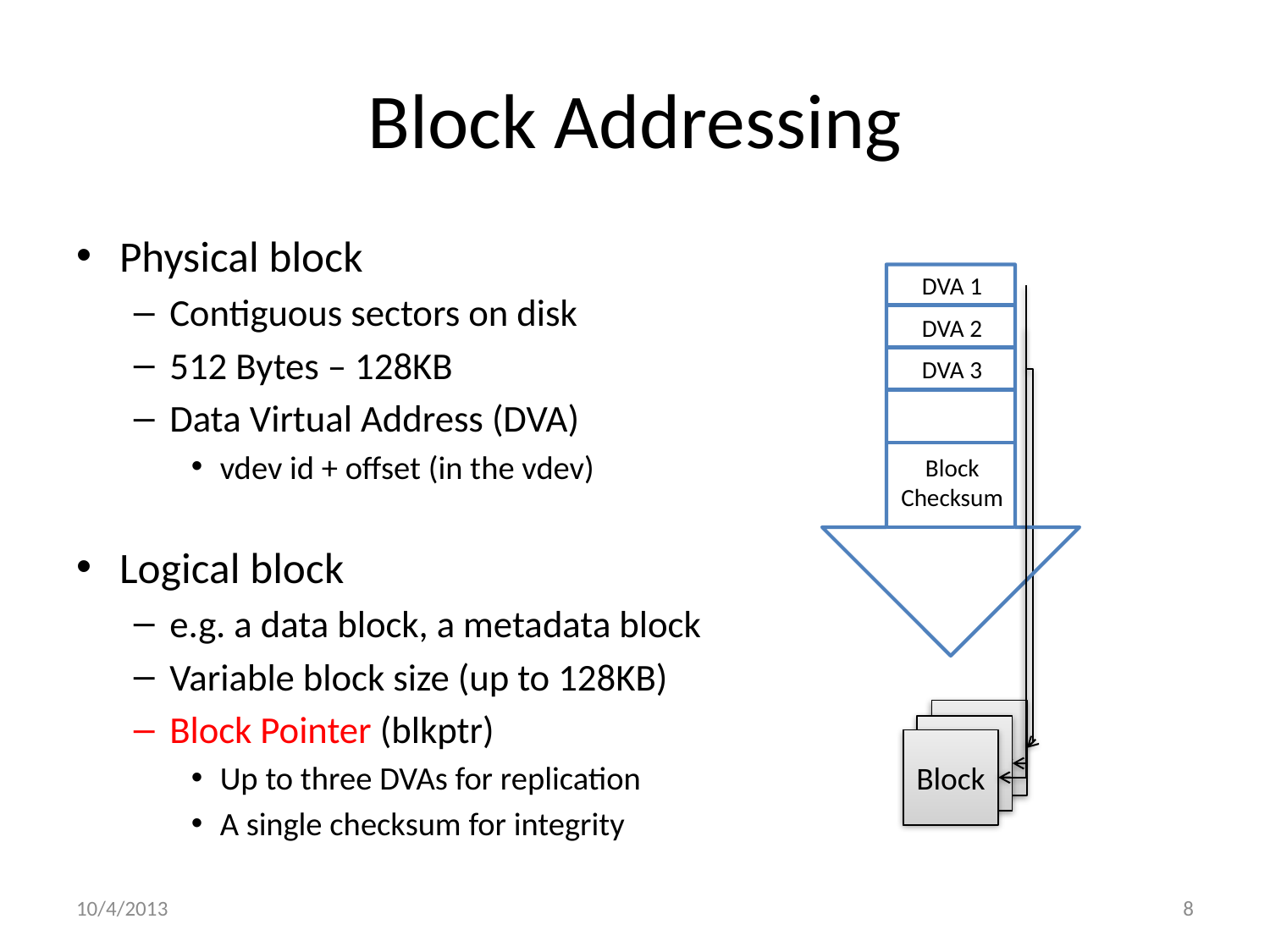

# Block Addressing
Physical block
Contiguous sectors on disk
512 Bytes – 128KB
Data Virtual Address (DVA)
vdev id + offset (in the vdev)

Logical block
e.g. a data block, a metadata block
Variable block size (up to 128KB)
Block Pointer (blkptr)
Up to three DVAs for replication
A single checksum for integrity

DVA 1
DVA 2
DVA 3
Block
Checksum
Block
Block
Block
10/4/2013
8